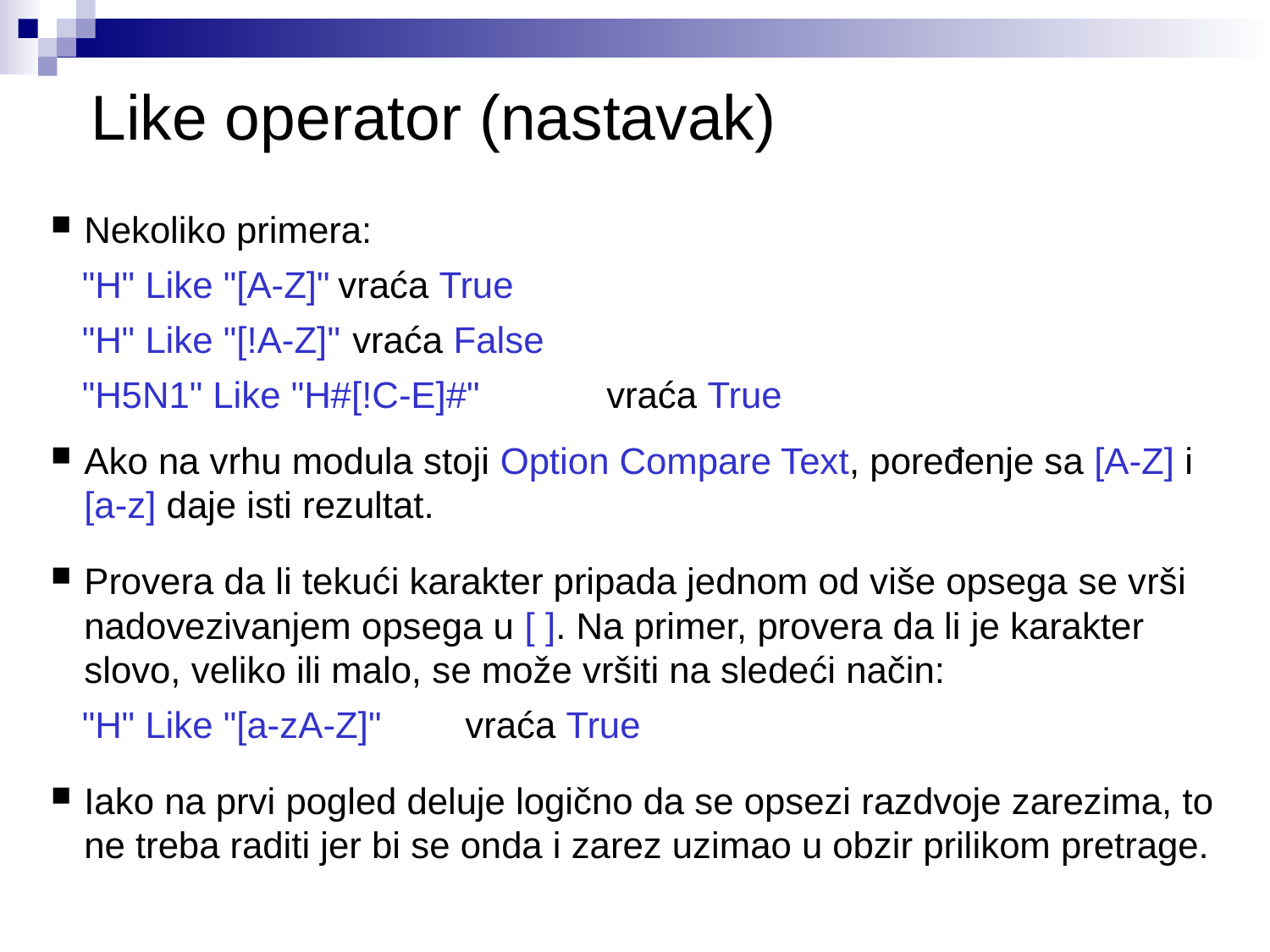

# Like operator (nastavak)
Nekoliko primera:
   "H" Like "[A-Z]"	vraća True
   "H" Like "[!A-Z]"	vraća False
   "H5N1" Like "H#[!C-E]#"	vraća True
Ako na vrhu modula stoji Option Compare Text, poređenje sa [A-Z] i [a-z] daje isti rezultat.
Provera da li tekući karakter pripada jednom od više opsega se vrši nadovezivanjem opsega u [ ]. Na primer, provera da li je karakter slovo, veliko ili malo, se može vršiti na sledeći način:
   "H" Like "[a-zA-Z]"	vraća True
Iako na prvi pogled deluje logično da se opsezi razdvoje zarezima, to ne treba raditi jer bi se onda i zarez uzimao u obzir prilikom pretrage.